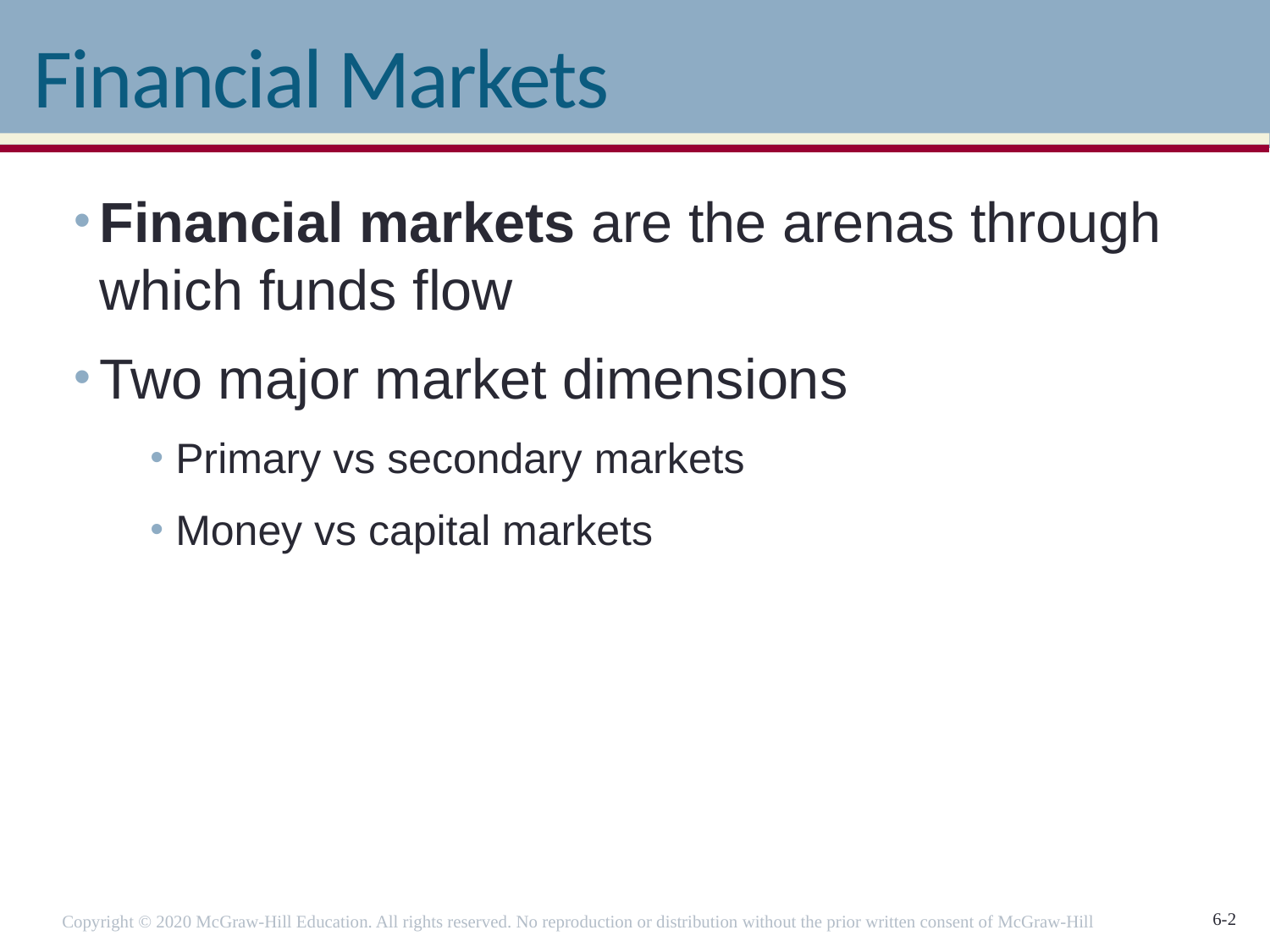

# Financial Markets
Financial markets are the arenas through which funds flow
Two major market dimensions
Primary vs secondary markets
Money vs capital markets
Copyright © 2020 McGraw-Hill Education. All rights reserved. No reproduction or distribution without the prior written consent of McGraw-Hill Education.